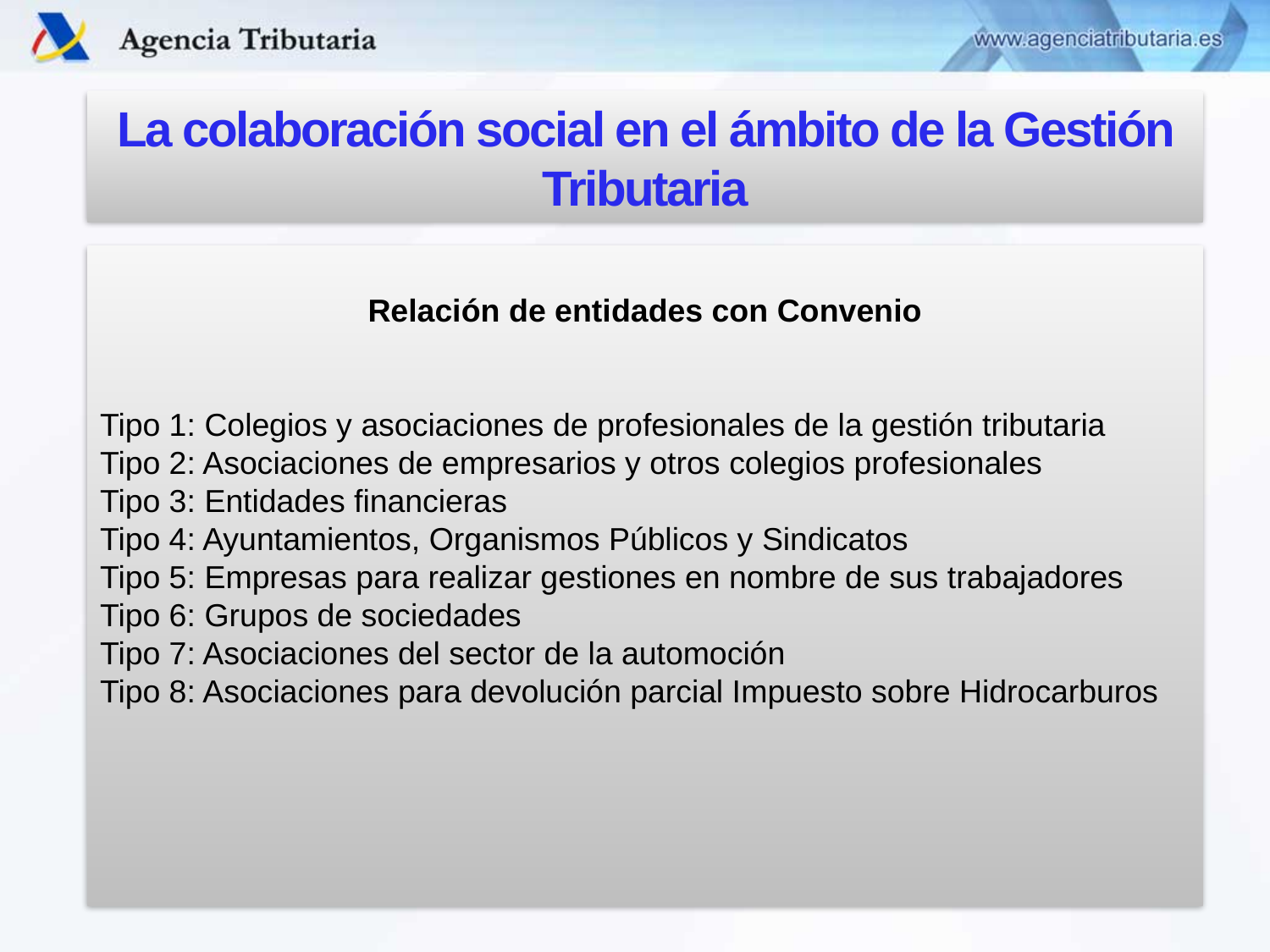

La colaboración social en el ámbito de la Gestión Tributaria

Relación de entidades con Convenio

Tipo 1: Colegios y asociaciones de profesionales de la gestión tributaria
Tipo 2: Asociaciones de empresarios y otros colegios profesionales
Tipo 3: Entidades financieras
Tipo 4: Ayuntamientos, Organismos Públicos y Sindicatos
Tipo 5: Empresas para realizar gestiones en nombre de sus trabajadores
Tipo 6: Grupos de sociedades
Tipo 7: Asociaciones del sector de la automoción
Tipo 8: Asociaciones para devolución parcial Impuesto sobre Hidrocarburos